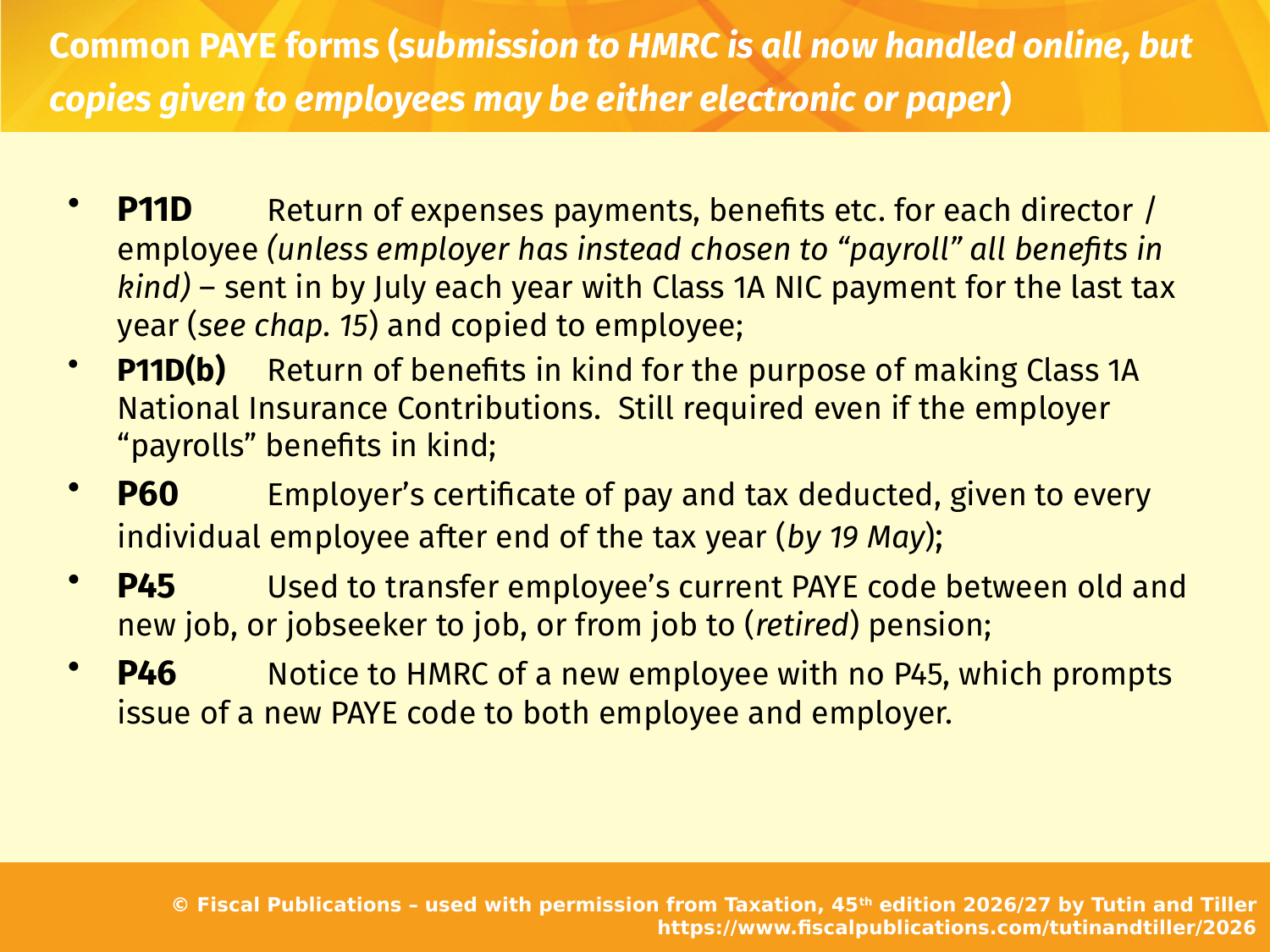

# Common PAYE forms (submission to HMRC is all now handled online, but copies given to employees may be either electronic or paper)

P11D	Return of expenses payments, benefits etc. for each director / employee (unless employer has instead chosen to “payroll” all benefits in kind) – sent in by July each year with Class 1A NIC payment for the last tax year (see chap. 15) and copied to employee;
P11D(b)	Return of benefits in kind for the purpose of making Class 1A National Insurance Contributions.  Still required even if the employer “payrolls” benefits in kind;
P60	Employer’s certificate of pay and tax deducted, given to every individual employee after end of the tax year (by 19 May);
P45	Used to transfer employee’s current PAYE code between old and new job, or jobseeker to job, or from job to (retired) pension;
P46	Notice to HMRC of a new employee with no P45, which prompts issue of a new PAYE code to both employee and employer.